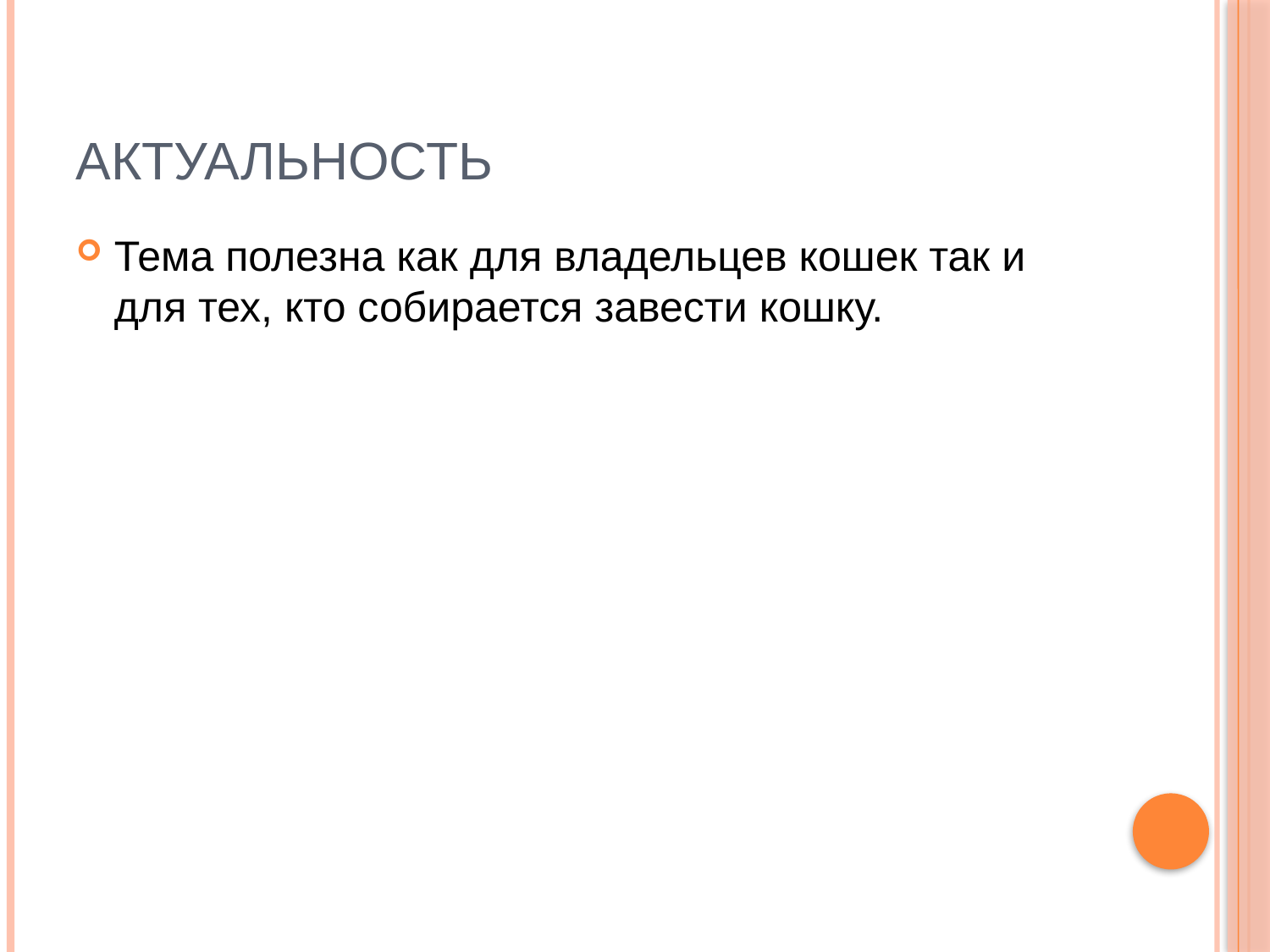

# Актуальность
Тема полезна как для владельцев кошек так и для тех, кто собирается завести кошку.